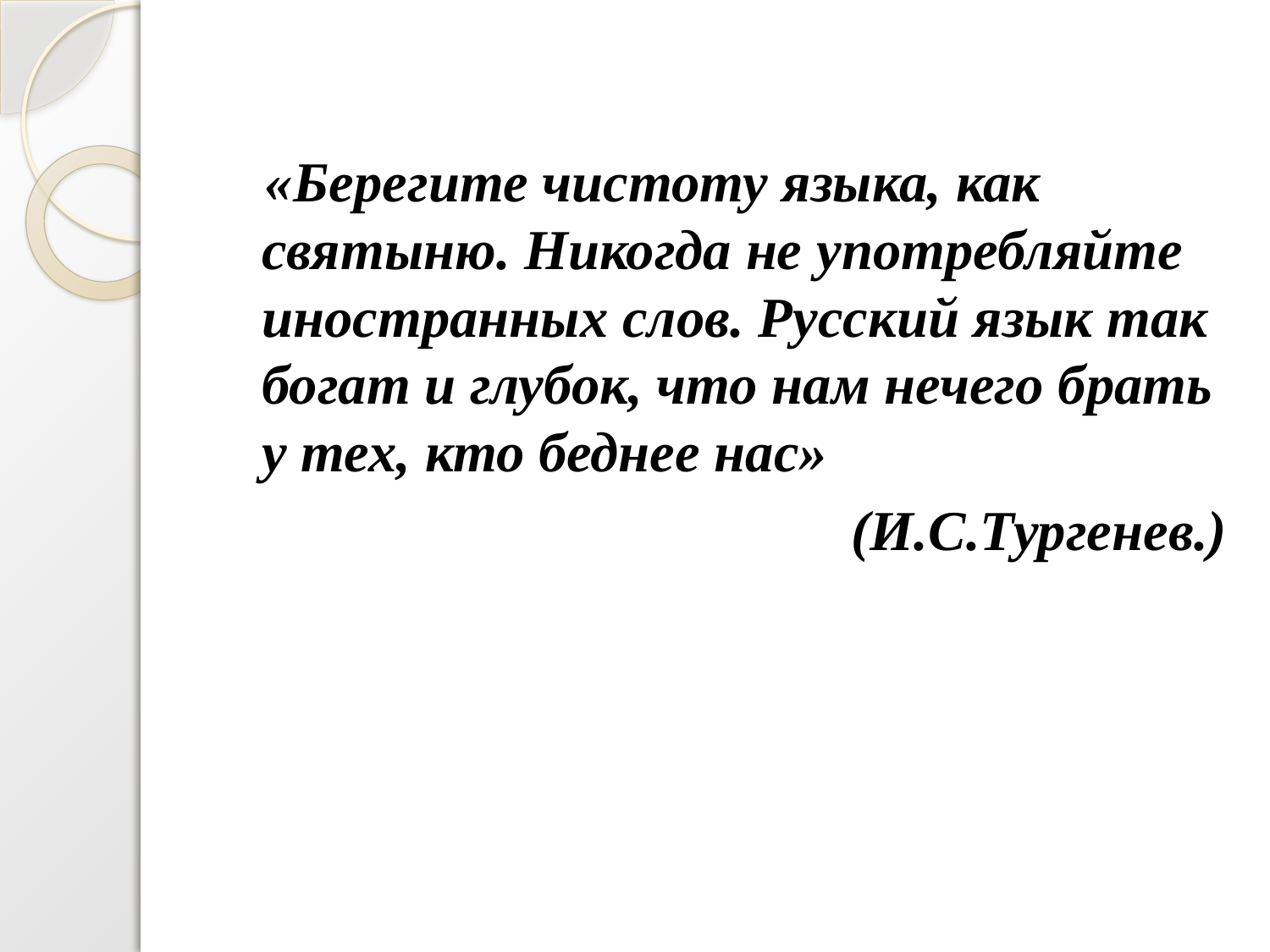

#
   «Берегите чистоту языка, как святыню. Никогда не употребляйте иностранных слов. Русский язык так богат и глубок, что нам нечего брать у тех, кто беднее нас»
(И.С.Тургенев.)